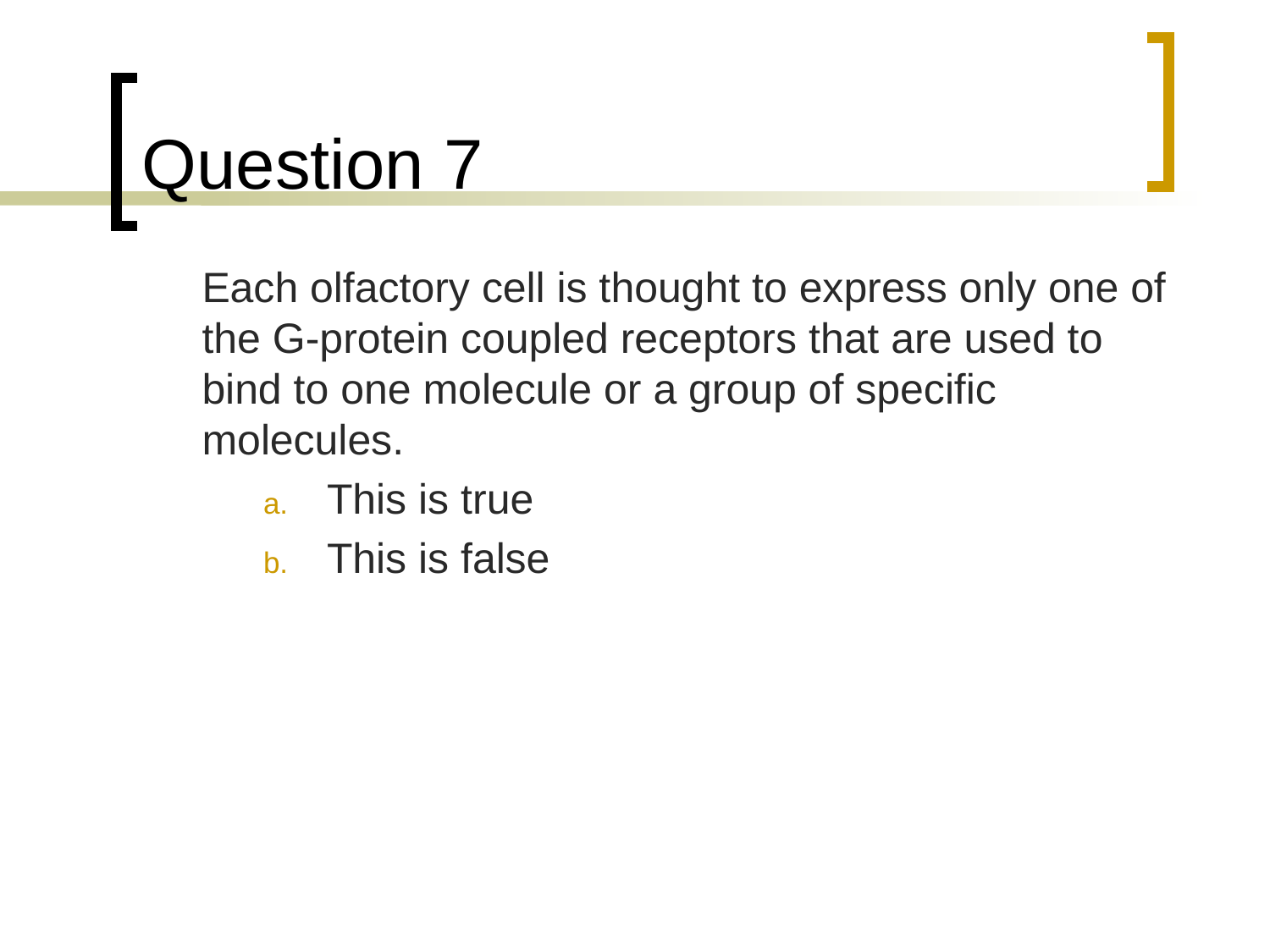

# Question 7
	Each olfactory cell is thought to express only one of the G-protein coupled receptors that are used to bind to one molecule or a group of specific molecules.
This is true
This is false